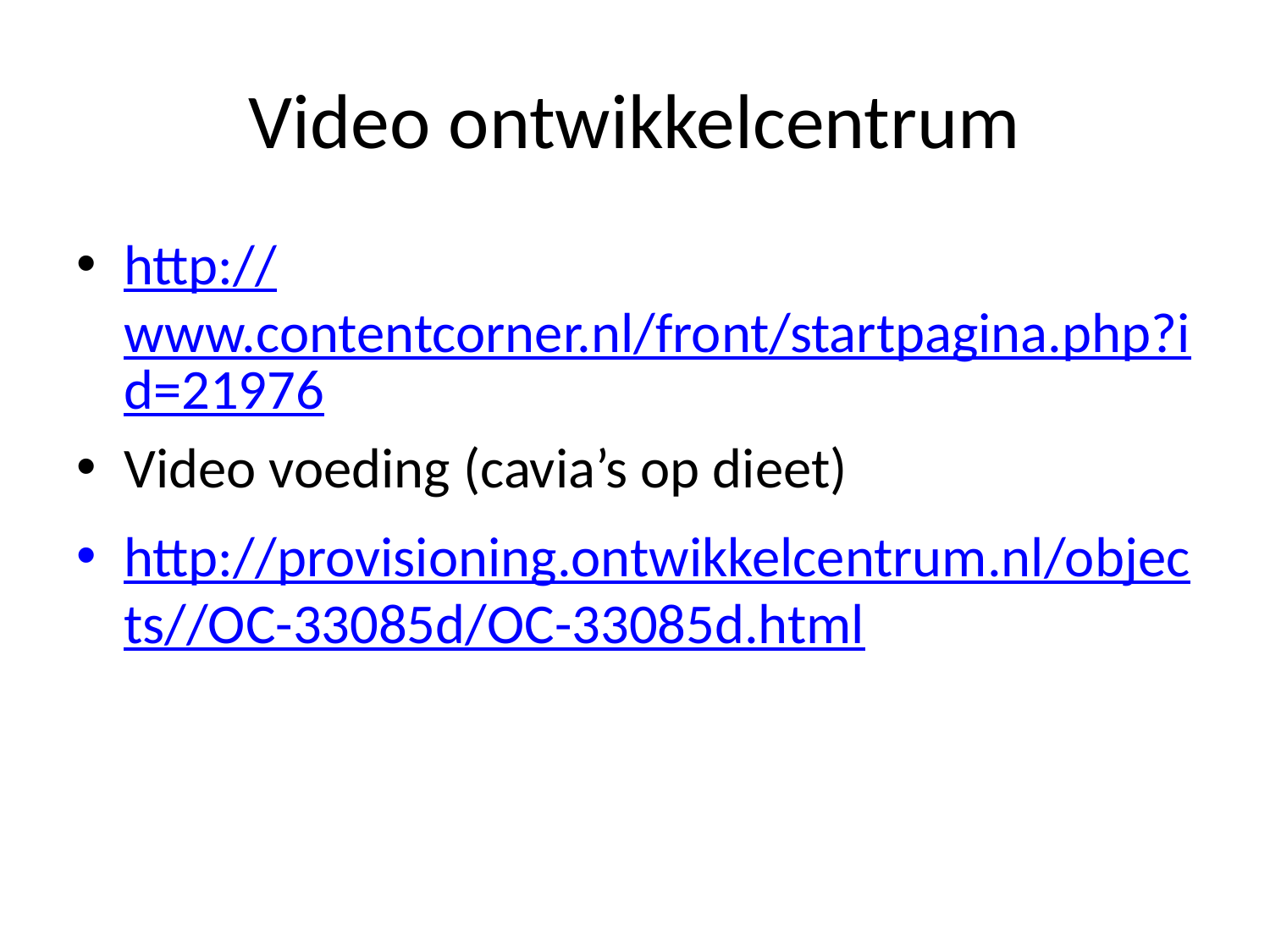

# Video ontwikkelcentrum
http://www.contentcorner.nl/front/startpagina.php?id=21976
Video voeding (cavia’s op dieet)
http://provisioning.ontwikkelcentrum.nl/objects//OC-33085d/OC-33085d.html